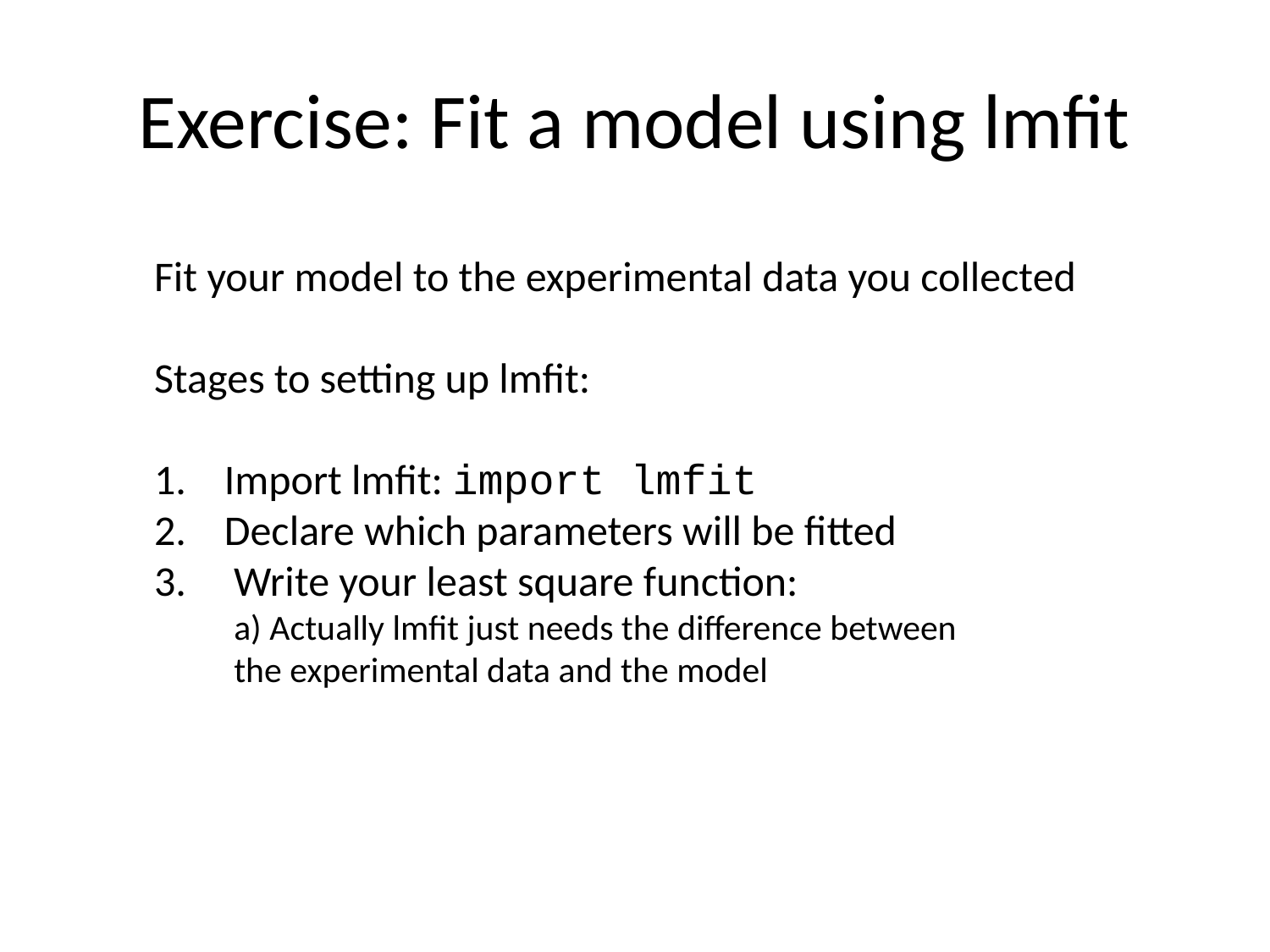

# Exercise: Fit a model using lmfit
Fit your model to the experimental data you collected

Stages to setting up lmfit:

1.    Import lmfit: import lmfit
2.    Declare which parameters will be fitted
3.     Write your least square function:
  a) Actually lmfit just needs the difference between
  the experimental data and the model